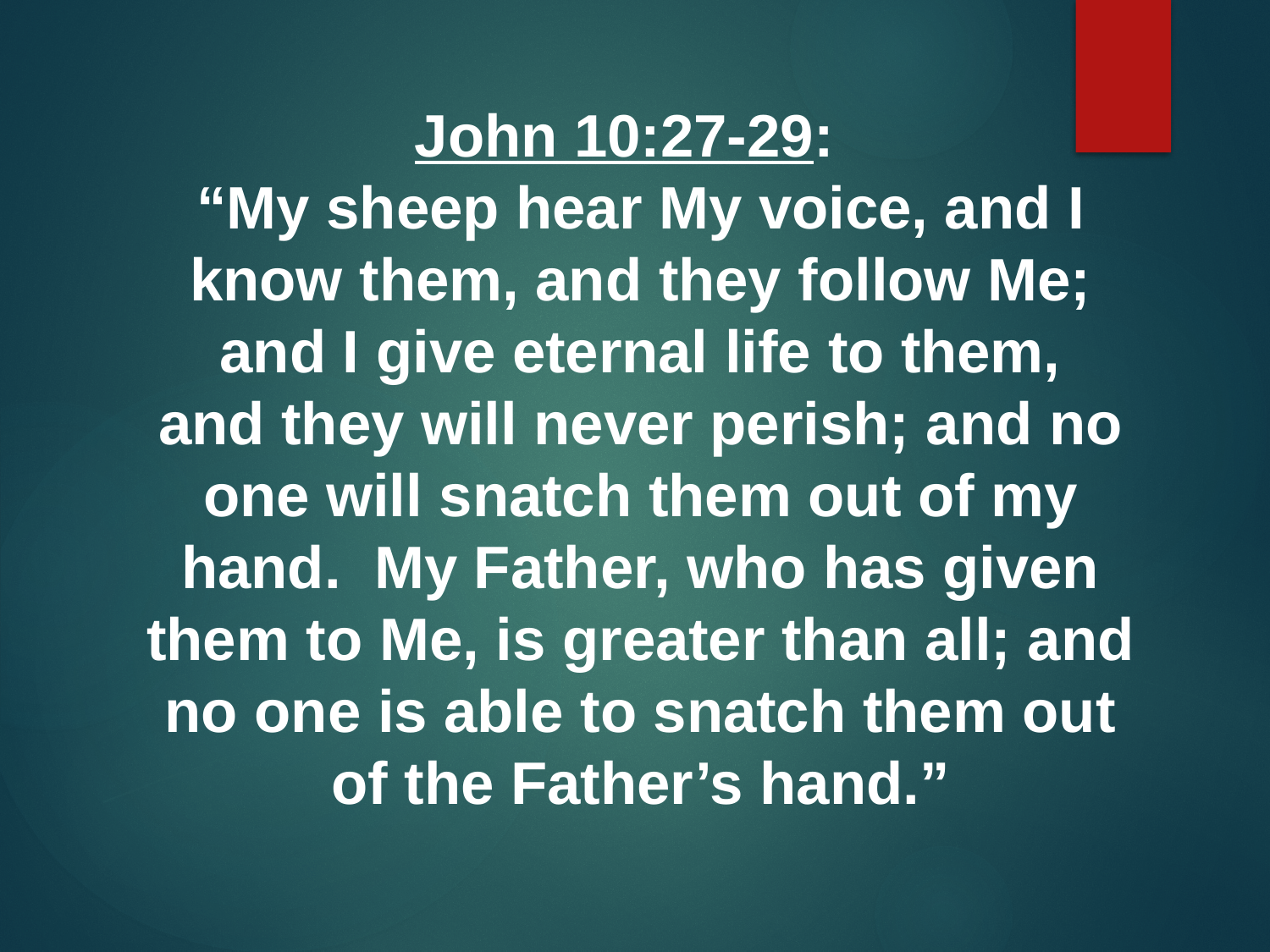

John 10:27-29:
“My sheep hear My voice, and I know them, and they follow Me; and I give eternal life to them,
and they will never perish; and no one will snatch them out of my hand.  My Father, who has given them to Me, is greater than all; and no one is able to snatch them out of the Father’s hand.”